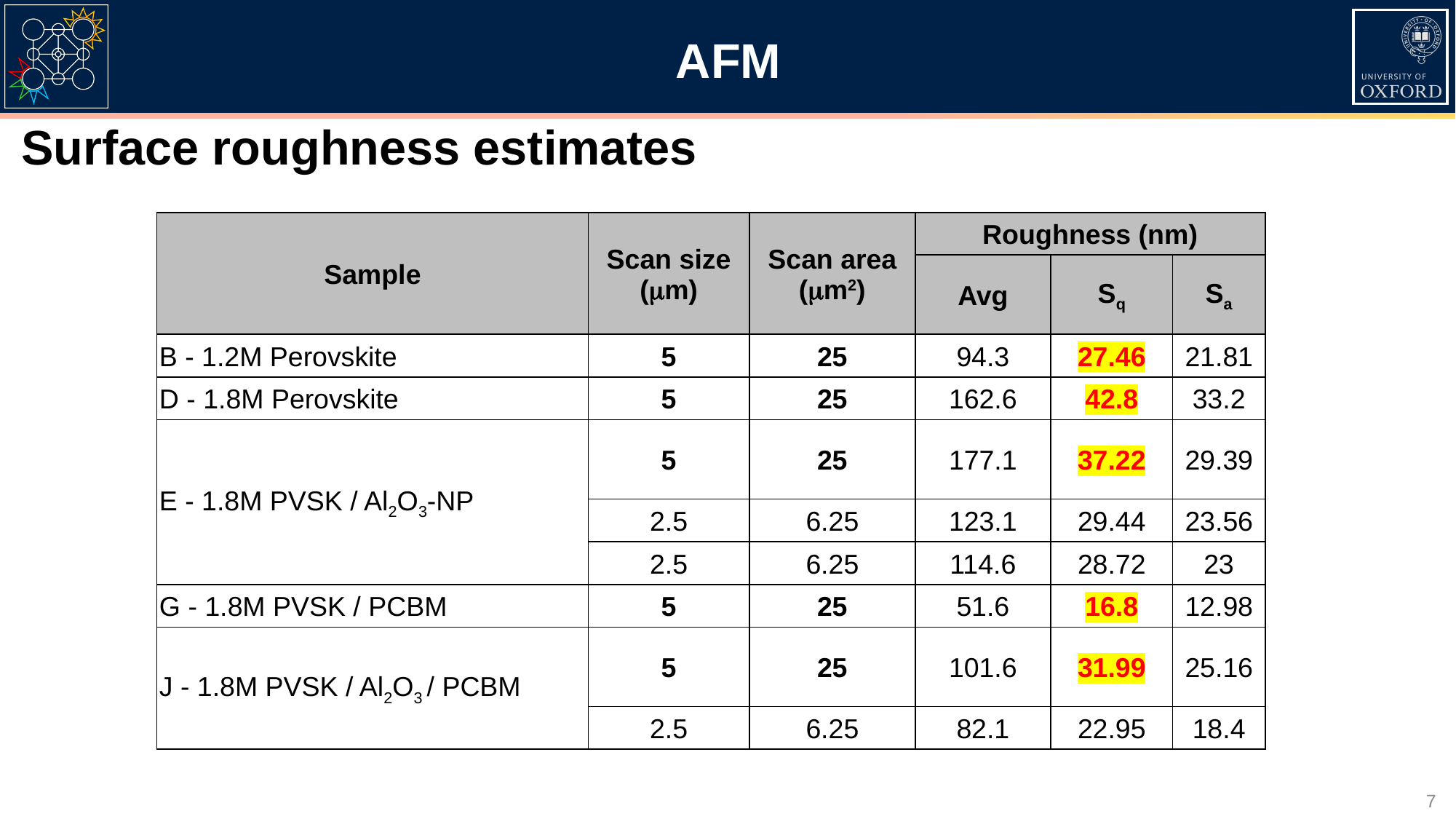

# AFM
Surface roughness estimates
| Sample | Scan size (μm) | Scan area (μm2) | Roughness (nm) |  |  |
| --- | --- | --- | --- | --- | --- |
| Sample | Scan size (um) | Scan area (um2) | Avg | Sq | Sa |
| B - 1.2M Perovskite | 5 | 25 | 94.3 | 27.46 | 21.81 |
| D - 1.8M Perovskite | 5 | 25 | 162.6 | 42.8 | 33.2 |
| E - 1.8M PVSK / Al2O3-NP | 5 | 25 | 177.1 | 37.22 | 29.39 |
|  | 2.5 | 6.25 | 123.1 | 29.44 | 23.56 |
|  | 2.5 | 6.25 | 114.6 | 28.72 | 23 |
| G - 1.8M PVSK / PCBM | 5 | 25 | 51.6 | 16.8 | 12.98 |
| J - 1.8M PVSK / Al2O3 / PCBM | 5 | 25 | 101.6 | 31.99 | 25.16 |
|  | 2.5 | 6.25 | 82.1 | 22.95 | 18.4 |
7